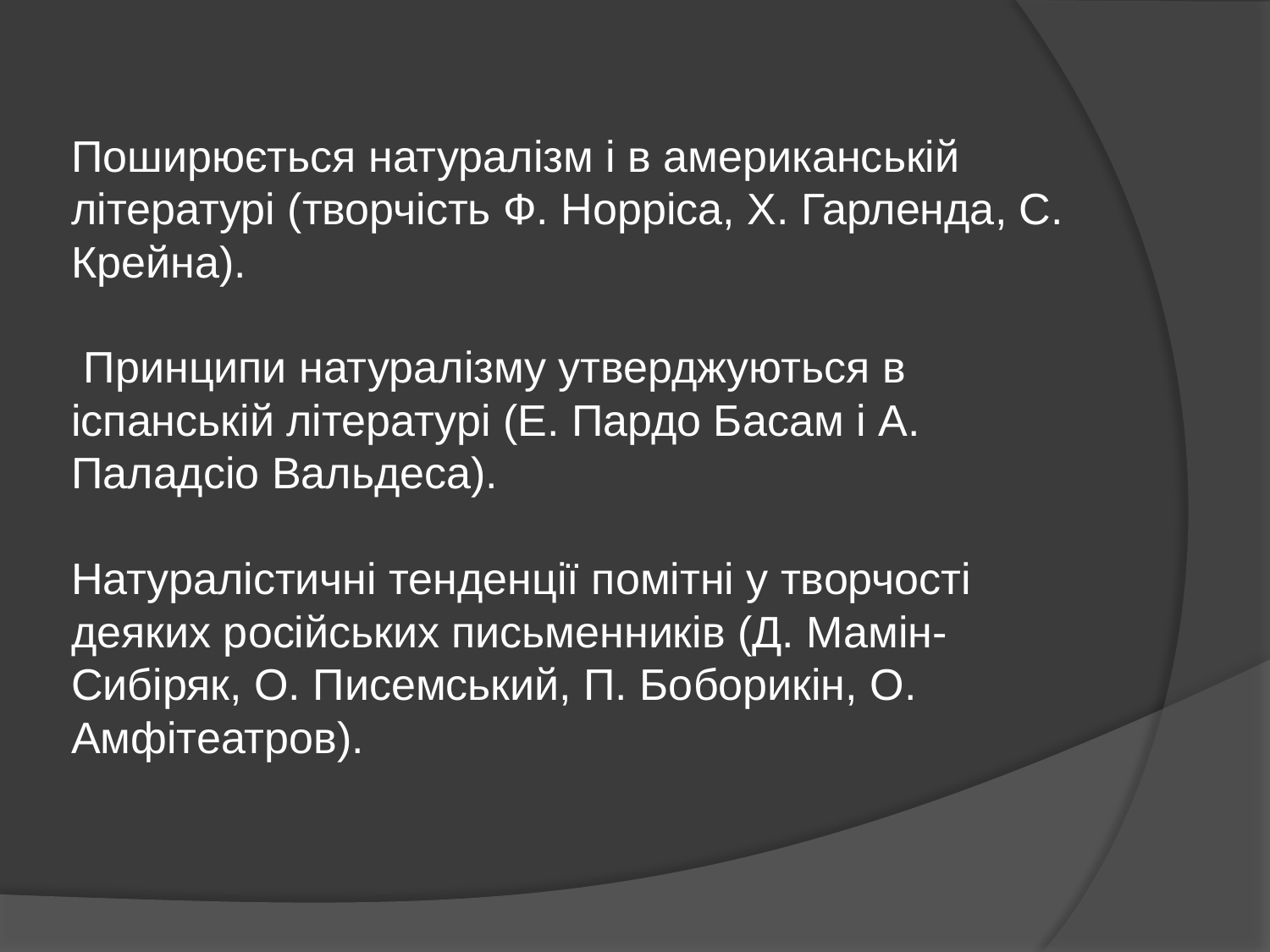

# Поширюється натуралізм і в американській літературі (творчість Ф. Норріса, X. Гарленда, С. Крейна). Принципи натуралізму утверджуються в іспанській літературі (Е. Пардо Басам і А. Паладсіо Вальдеса). Натуралістичні тенденції помітні у творчості деяких російських письменників (Д. Мамін-Сибіряк, О. Писемський, П. Боборикін, О. Амфітеатров).